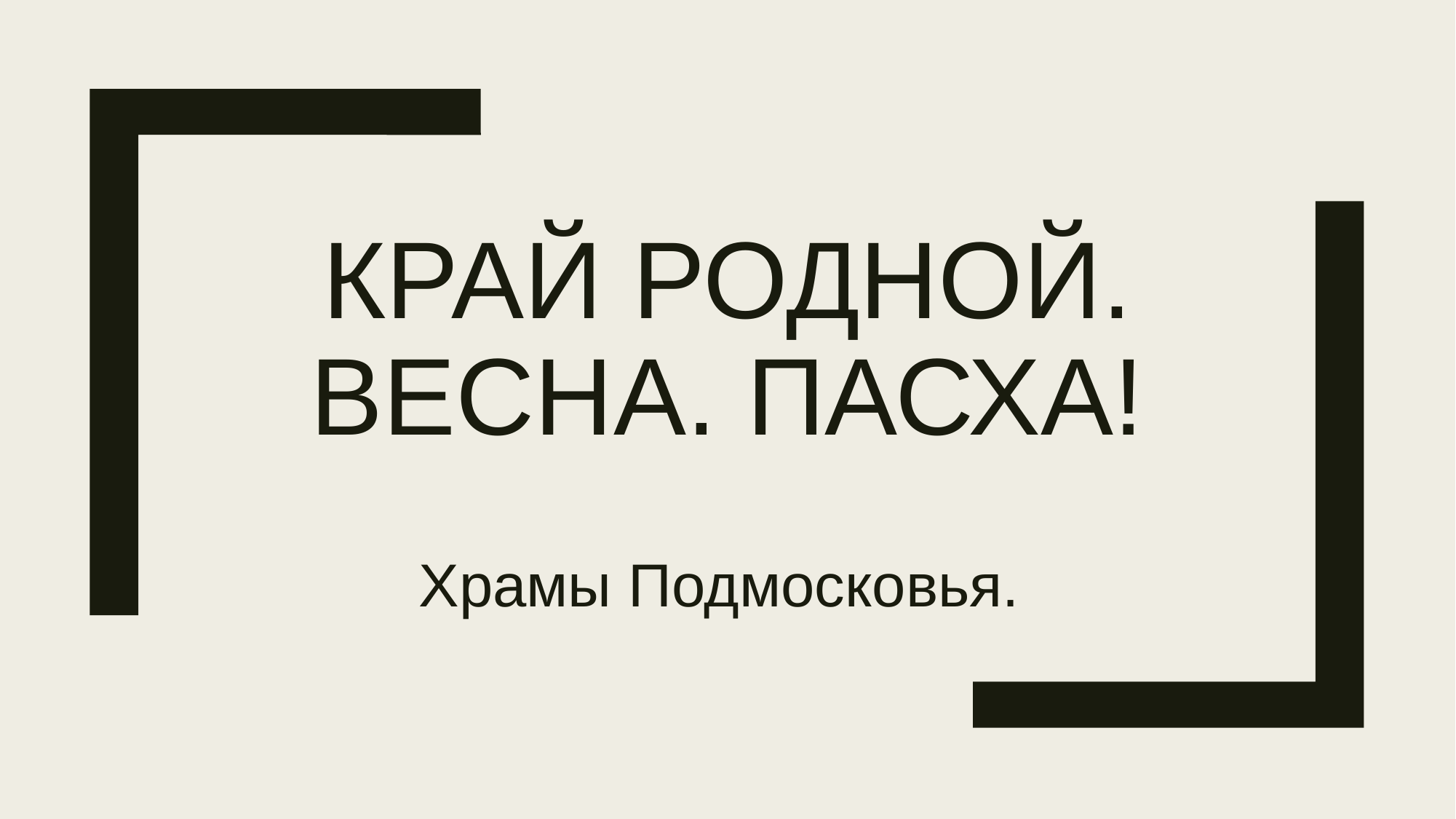

# Край родной. Весна. Пасха!
Храмы Подмосковья.